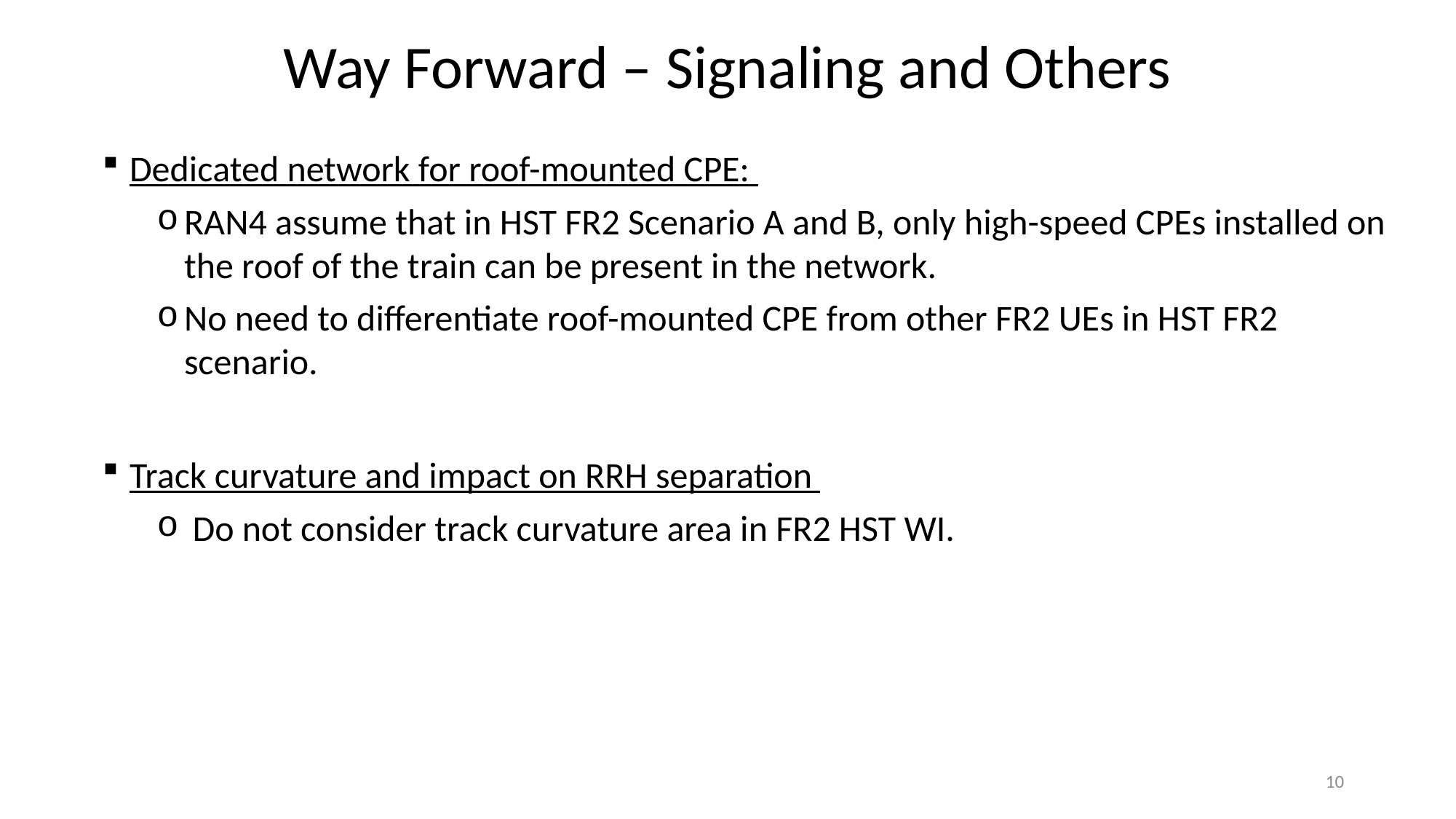

# Way Forward – Signaling and Others
Dedicated network for roof-mounted CPE:
RAN4 assume that in HST FR2 Scenario A and B, only high-speed CPEs installed on the roof of the train can be present in the network.
No need to differentiate roof-mounted CPE from other FR2 UEs in HST FR2 scenario.

Track curvature and impact on RRH separation
 Do not consider track curvature area in FR2 HST WI.

10